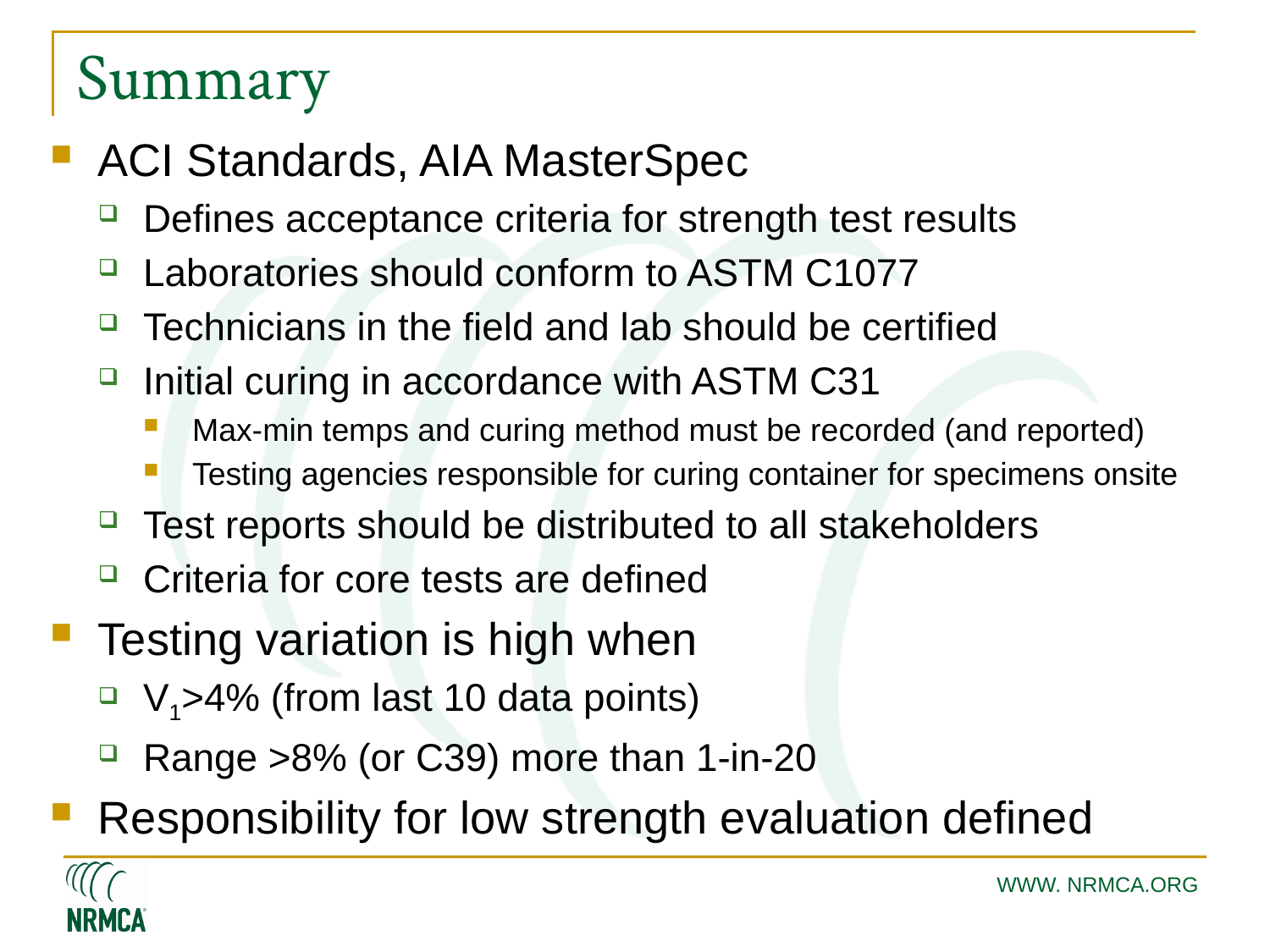

# Summary
ACI Standards, AIA MasterSpec
Defines acceptance criteria for strength test results
Laboratories should conform to ASTM C1077
Technicians in the field and lab should be certified
Initial curing in accordance with ASTM C31
Max-min temps and curing method must be recorded (and reported)
Testing agencies responsible for curing container for specimens onsite
Test reports should be distributed to all stakeholders
Criteria for core tests are defined
Testing variation is high when
V1>4% (from last 10 data points)
Range >8% (or C39) more than 1-in-20
Responsibility for low strength evaluation defined